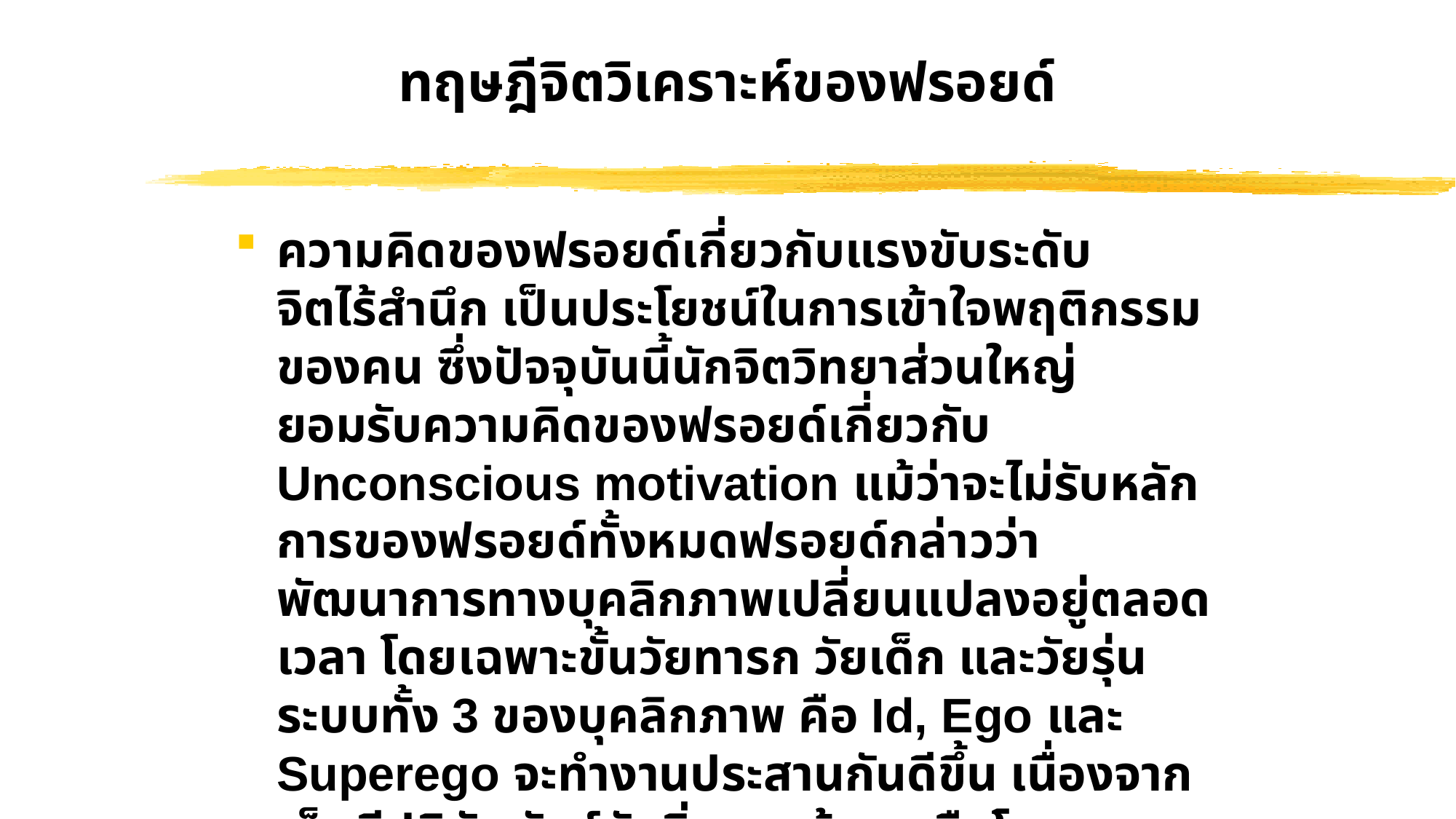

# ทฤษฎีจิตวิเคราะห์ของฟรอยด์
ความคิดของฟรอยด์เกี่ยวกับแรงขับระดับจิตไร้สำนึก เป็นประโยชน์ในการเข้าใจพฤติกรรมของคน ซึ่งปัจจุบันนี้นักจิตวิทยาส่วนใหญ่ยอมรับความคิดของฟรอยด์เกี่ยวกับ Unconscious motivation แม้ว่าจะไม่รับหลักการของฟรอยด์ทั้งหมดฟรอยด์กล่าวว่า พัฒนาการทางบุคลิกภาพเปลี่ยนแปลงอยู่ตลอดเวลา โดยเฉพาะขั้นวัยทารก วัยเด็ก และวัยรุ่น ระบบทั้ง 3 ของบุคลิกภาพ คือ Id, Ego และ Superego จะทำงานประสานกันดีขึ้น เนื่องจากเด็กมีปฏิสัมพันธ์กับสิ่งแวดล้อม หรือโลกภายนอกมากขึ้น ยิ่งโตขึ้น Ego ก็ยิ่งแข็งแกร่งขึ้น และสามารถที่จะควบคุม Id ได้มากขึ้น